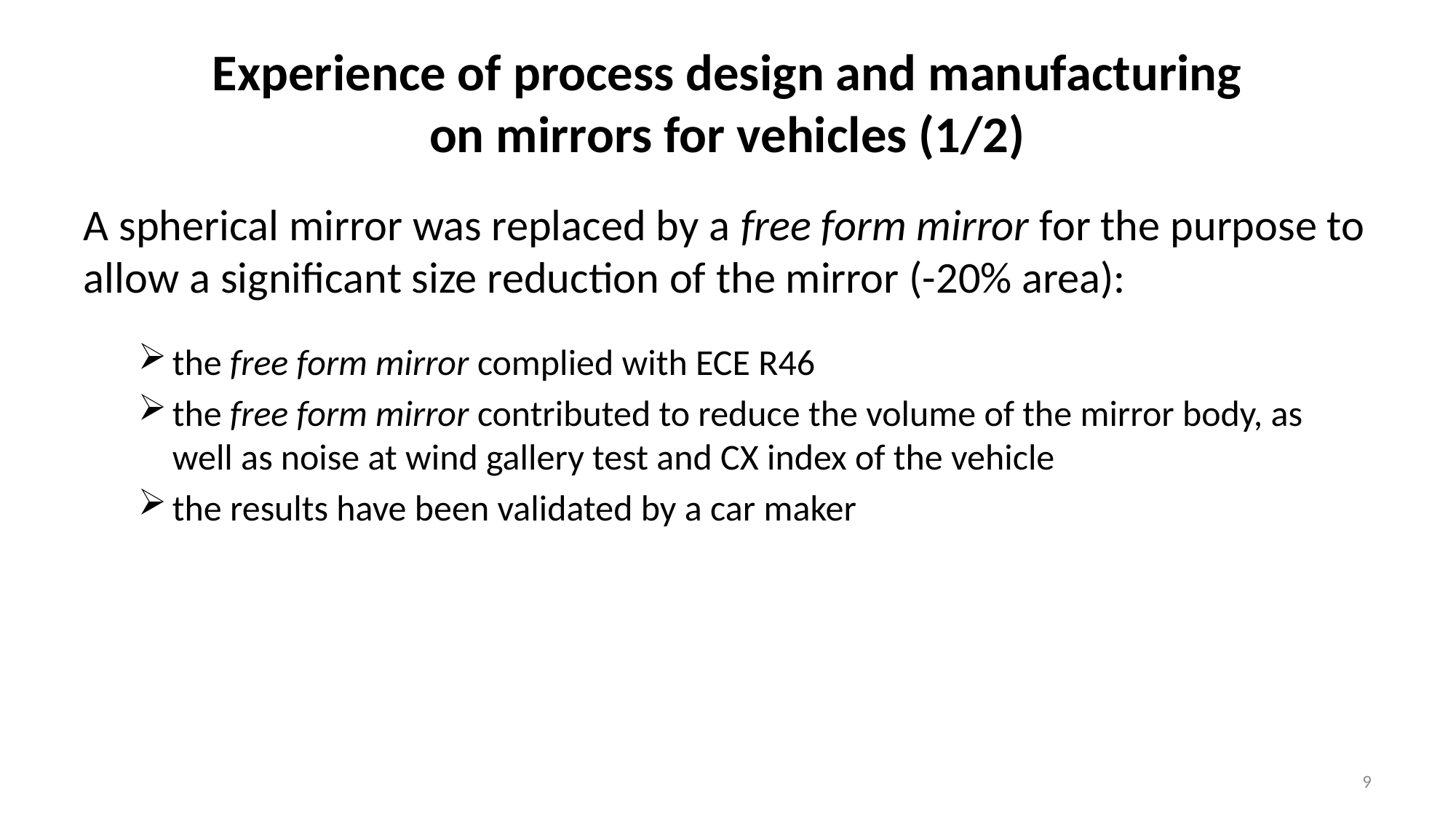

# Experience of process design and manufacturing on mirrors for vehicles (1/2)
A spherical mirror was replaced by a free form mirror for the purpose to allow a significant size reduction of the mirror (-20% area):

the free form mirror complied with ECE R46
the free form mirror contributed to reduce the volume of the mirror body, as well as noise at wind gallery test and CX index of the vehicle
the results have been validated by a car maker

9